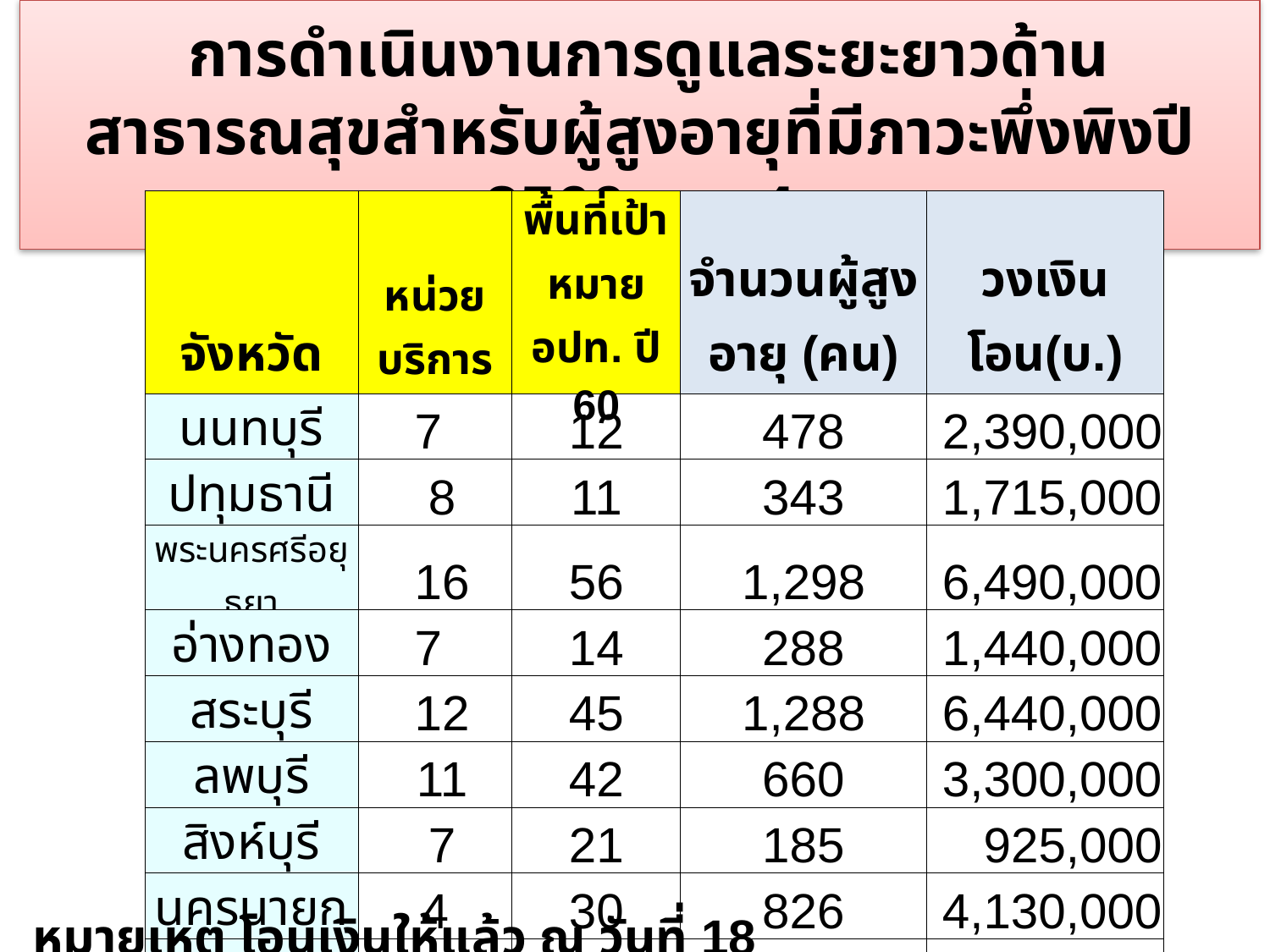

การดำเนินงานการดูแลระยะยาวด้านสาธารณสุขสำหรับผู้สูงอายุที่มีภาวะพึ่งพิงปี 2560 เขต 4
| จังหวัด | หน่วยบริการ | พื้นที่เป้าหมาย อปท. ปี 60 | จำนวนผู้สูงอายุ (คน) | วงเงินโอน(บ.) |
| --- | --- | --- | --- | --- |
| นนทบุรี | 7 | 12 | 478 | 2,390,000 |
| ปทุมธานี | 8 | 11 | 343 | 1,715,000 |
| พระนครศรีอยุธยา | 16 | 56 | 1,298 | 6,490,000 |
| อ่างทอง | 7 | 14 | 288 | 1,440,000 |
| สระบุรี | 12 | 45 | 1,288 | 6,440,000 |
| ลพบุรี | 11 | 42 | 660 | 3,300,000 |
| สิงห์บุรี | 7 | 21 | 185 | 925,000 |
| นครนายก | 4 | 30 | 826 | 4,130,000 |
| รวม | 71 | 231 | 5,366 | 26,830,000 |
หมายเหตุ โอนเงินให้แล้ว ณ วันที่ 18 เมษายน 2560